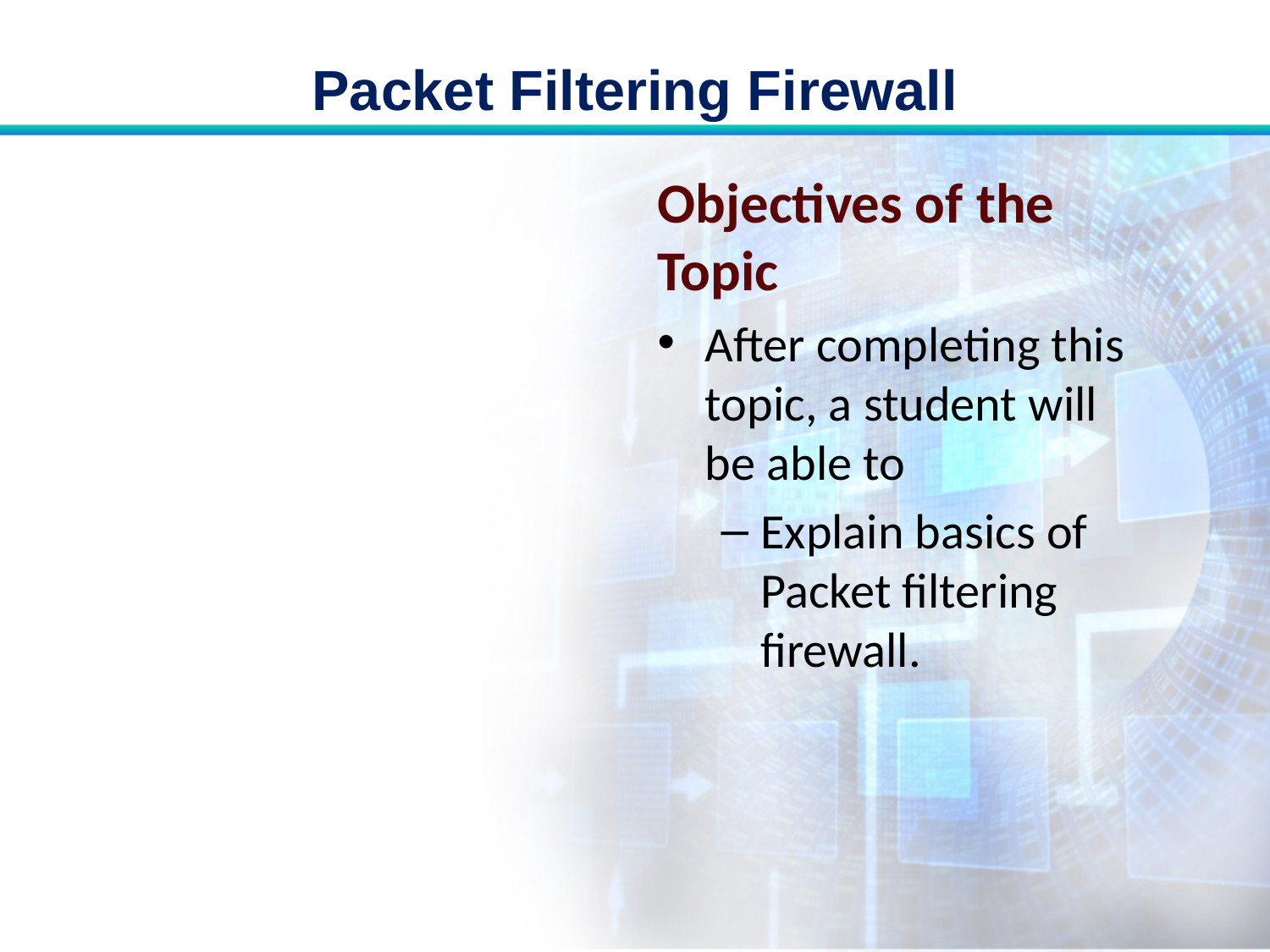

# Packet Filtering Firewall
Objectives of the Topic
After completing this topic, a student will be able to
Explain basics of Packet filtering firewall.